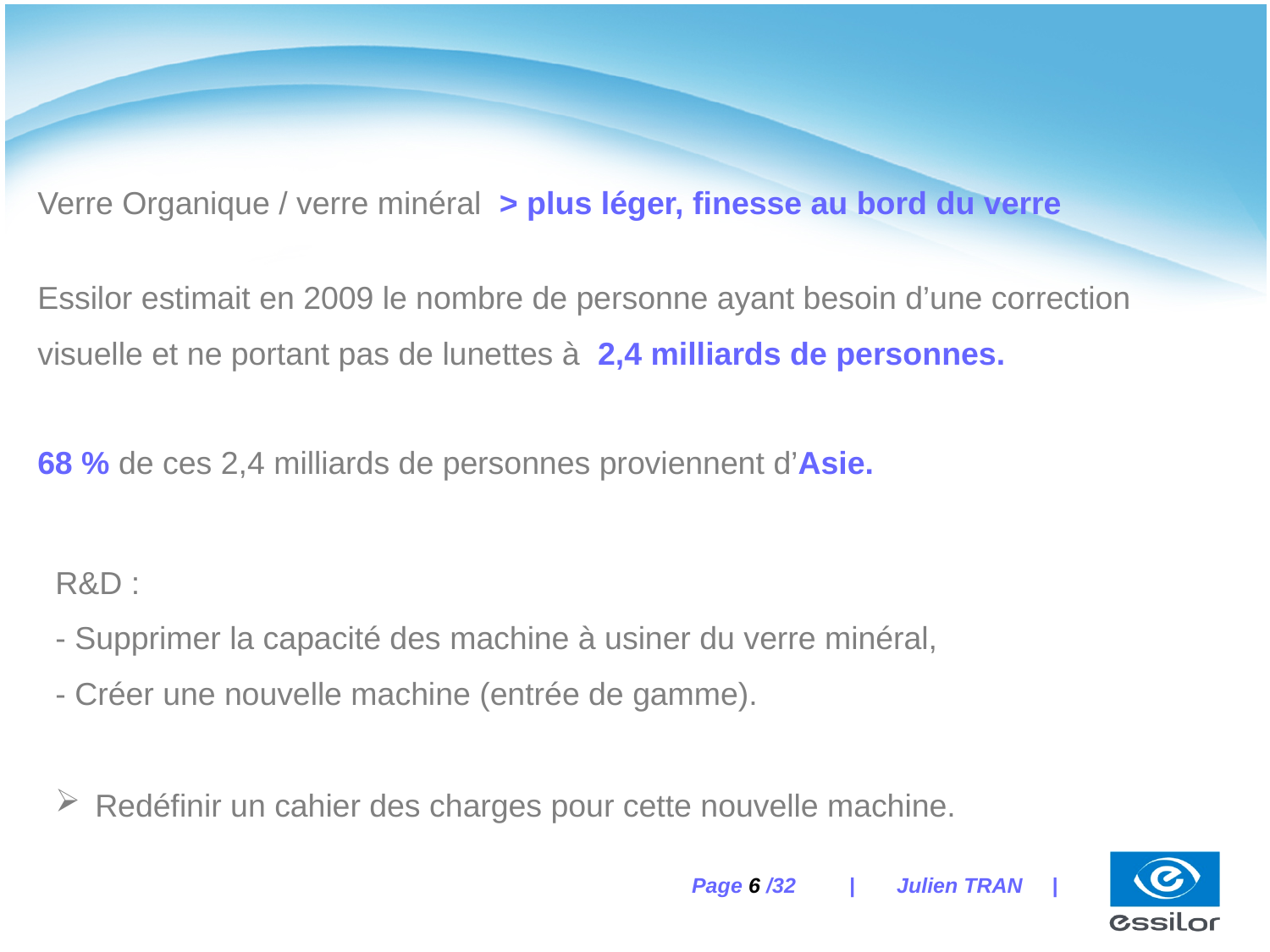

Verre Organique / verre minéral  > plus léger, finesse au bord du verre

Essilor estimait en 2009 le nombre de personne ayant besoin d’une correction
visuelle et ne portant pas de lunettes à  2,4 milliards de personnes.

68 % de ces 2,4 milliards de personnes proviennent d’Asie.

R&D :
- Supprimer la capacité des machine à usiner du verre minéral,
- Créer une nouvelle machine (entrée de gamme).

Redéfinir un cahier des charges pour cette nouvelle machine.